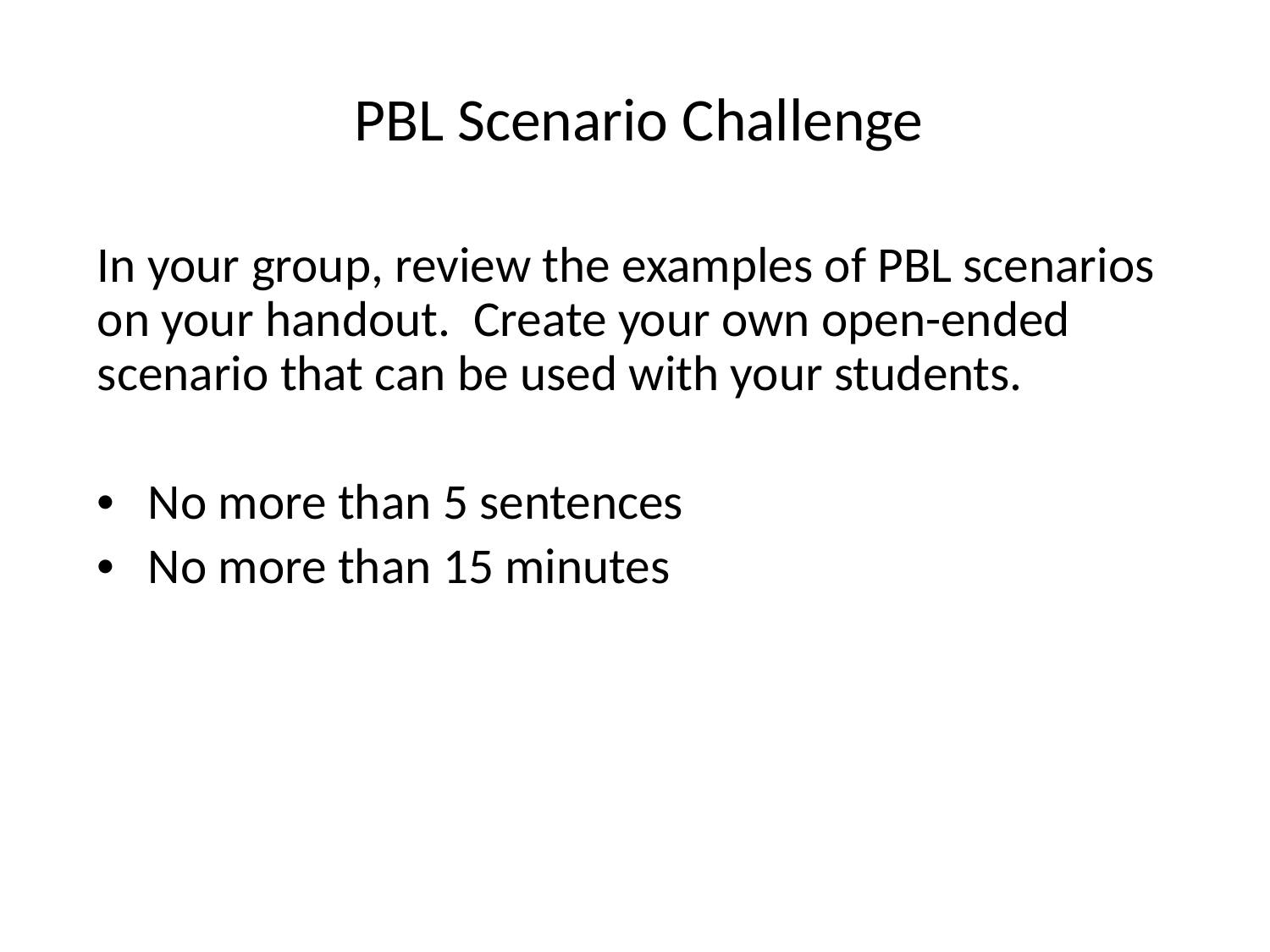

# PBL Scenario Challenge
In your group, review the examples of PBL scenarios on your handout.  Create your own open-ended scenario that can be used with your students.

   No more than 5 sentences
   No more than 15 minutes